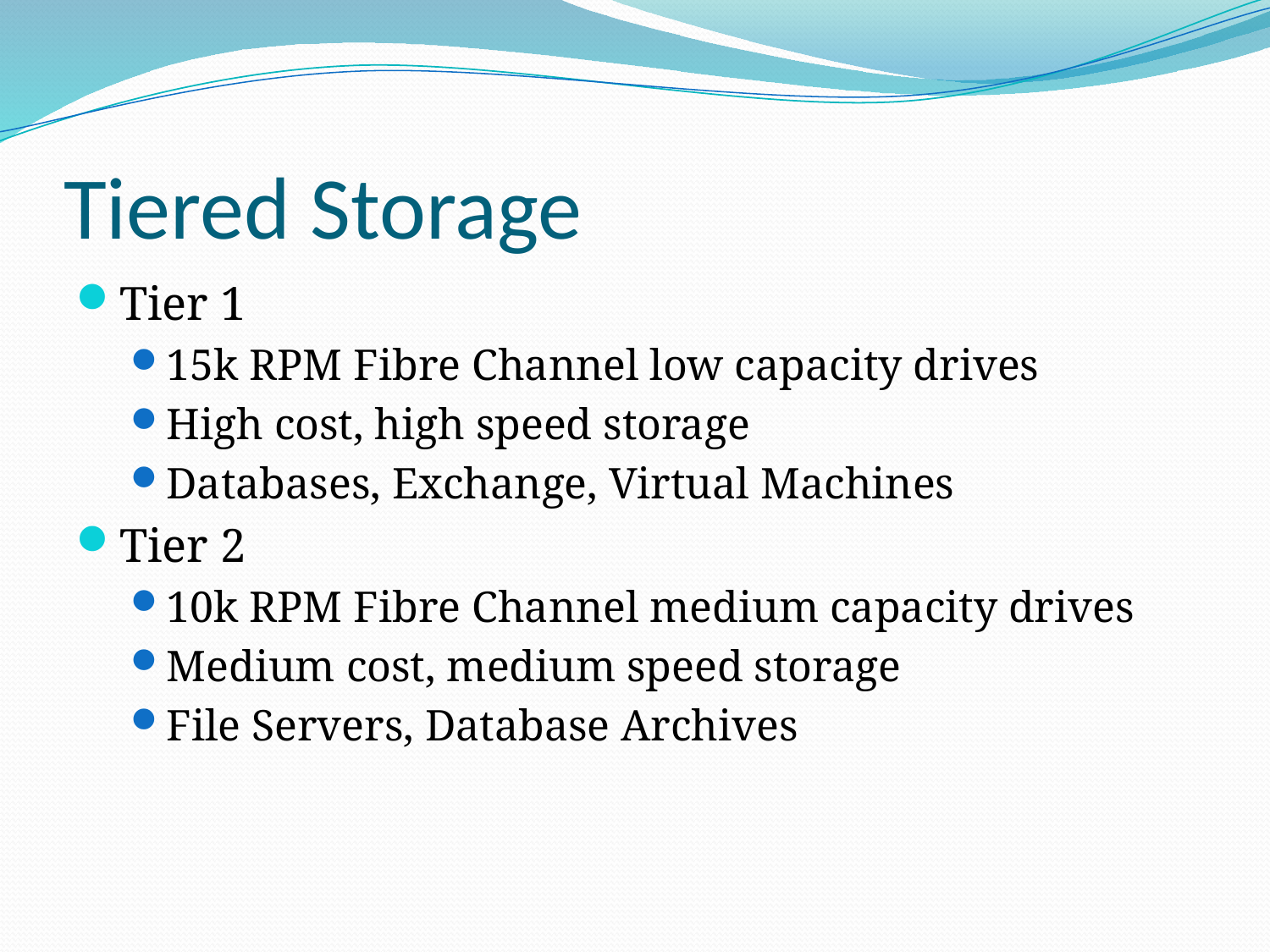

# Tiered Storage
Tier 1
15k RPM Fibre Channel low capacity drives
High cost, high speed storage
Databases, Exchange, Virtual Machines
Tier 2
10k RPM Fibre Channel medium capacity drives
Medium cost, medium speed storage
File Servers, Database Archives